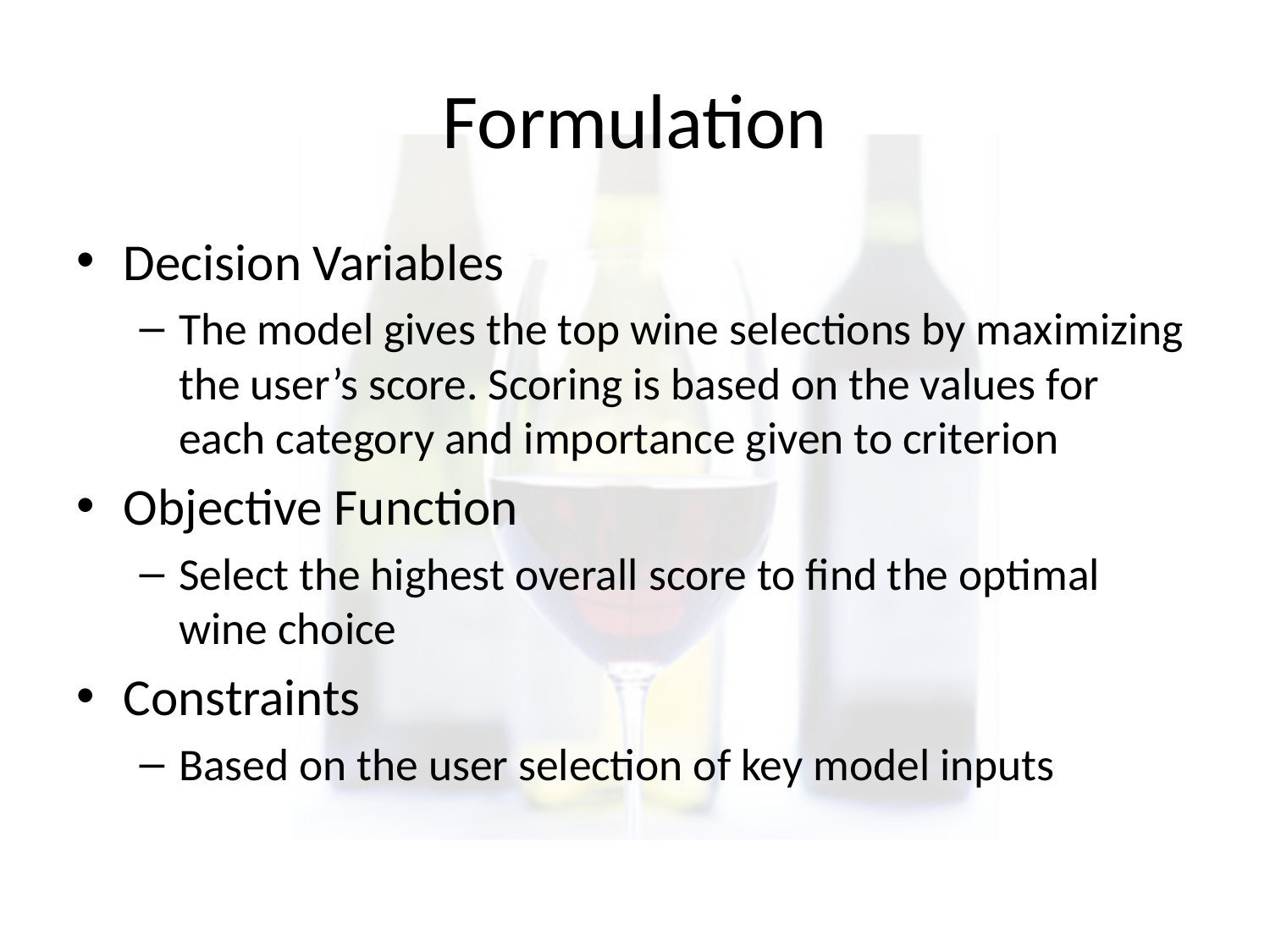

# Formulation
Decision Variables
The model gives the top wine selections by maximizing the user’s score. Scoring is based on the values for each category and importance given to criterion
Objective Function
Select the highest overall score to find the optimal wine choice
Constraints
Based on the user selection of key model inputs